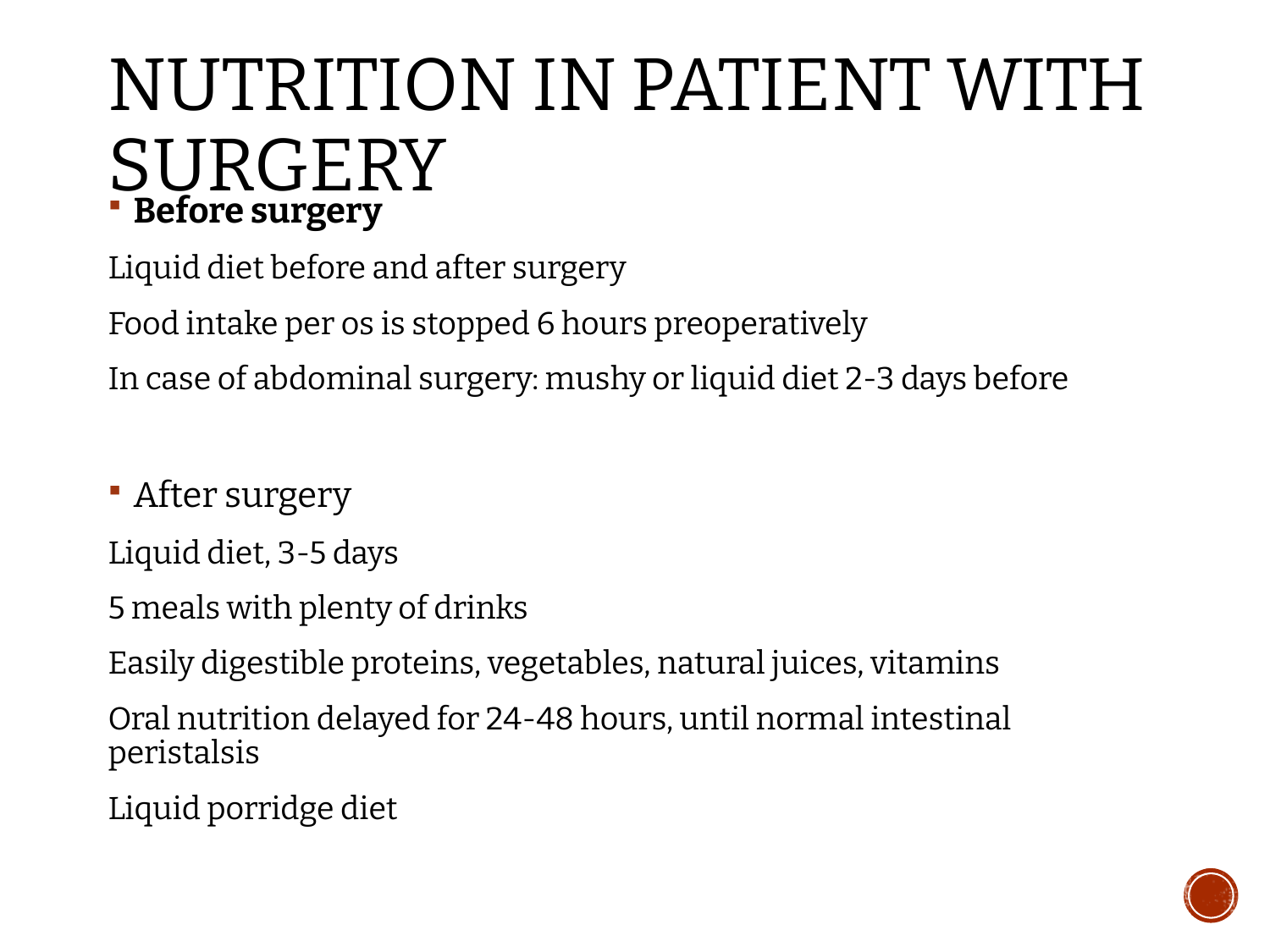

# Nutrition in patient with surgery
Before surgery
Liquid diet before and after surgery
Food intake per os is stopped 6 hours preoperatively
In case of abdominal surgery: mushy or liquid diet 2-3 days before

After surgery
Liquid diet, 3-5 days
5 meals with plenty of drinks
Easily digestible proteins, vegetables, natural juices, vitamins
Oral nutrition delayed for 24-48 hours, until normal intestinal peristalsis
Liquid porridge diet